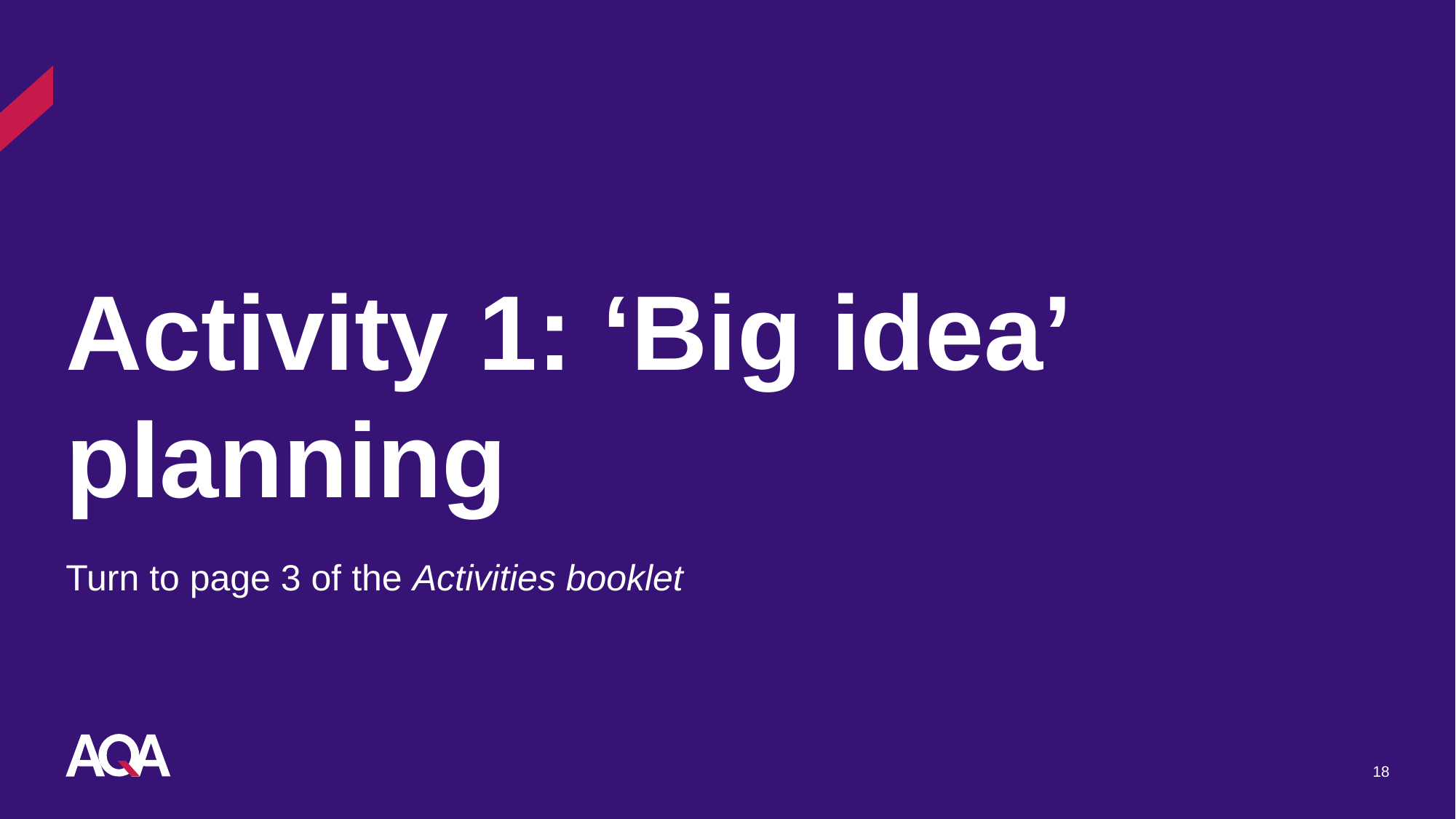

# Activity 1: ‘Big idea’ planning
Turn to page 3 of the Activities booklet
18